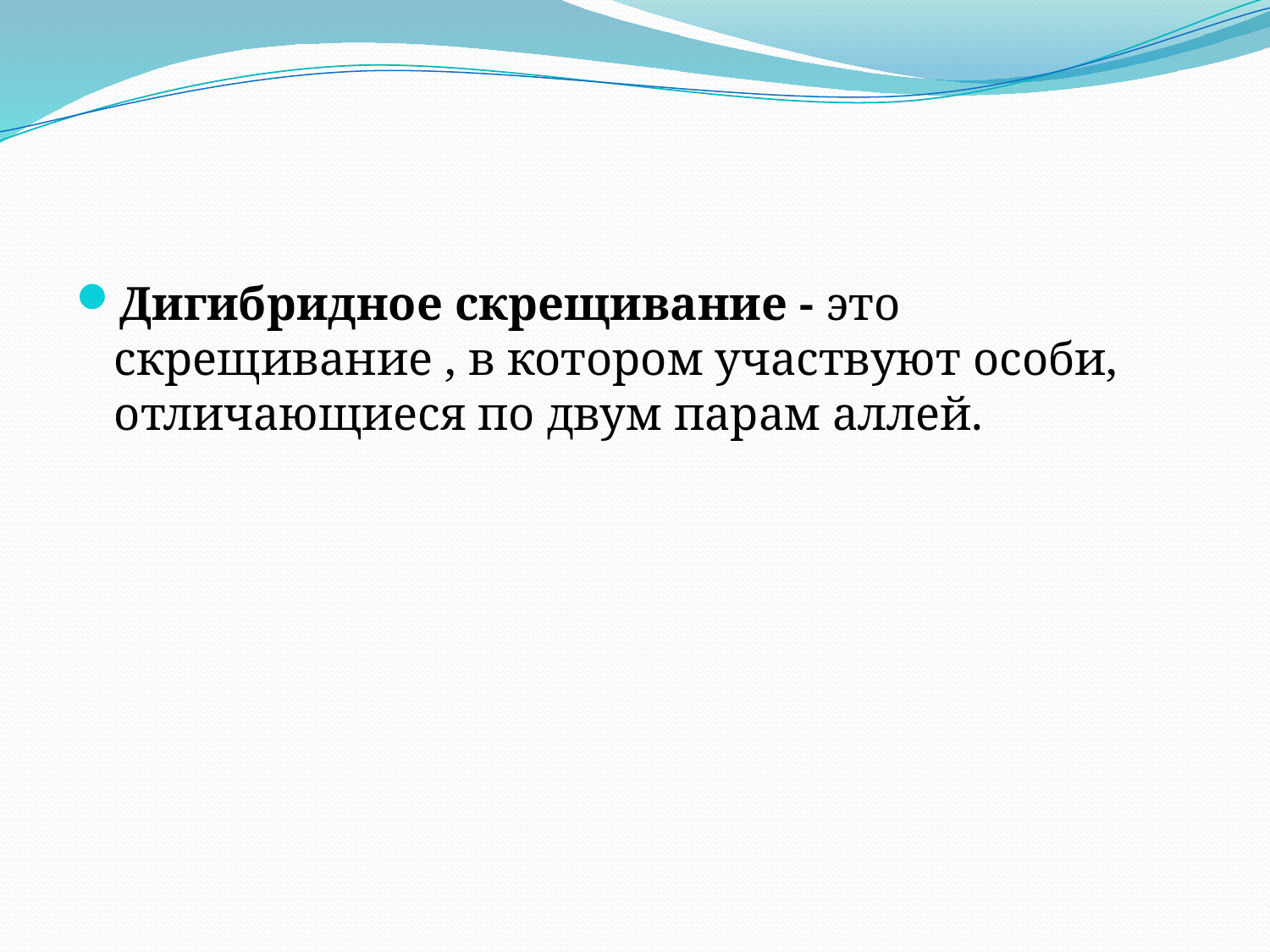

#
Дигибридное скрещивание - это скрещивание , в котором участвуют особи, отличающиеся по двум парам аллей.